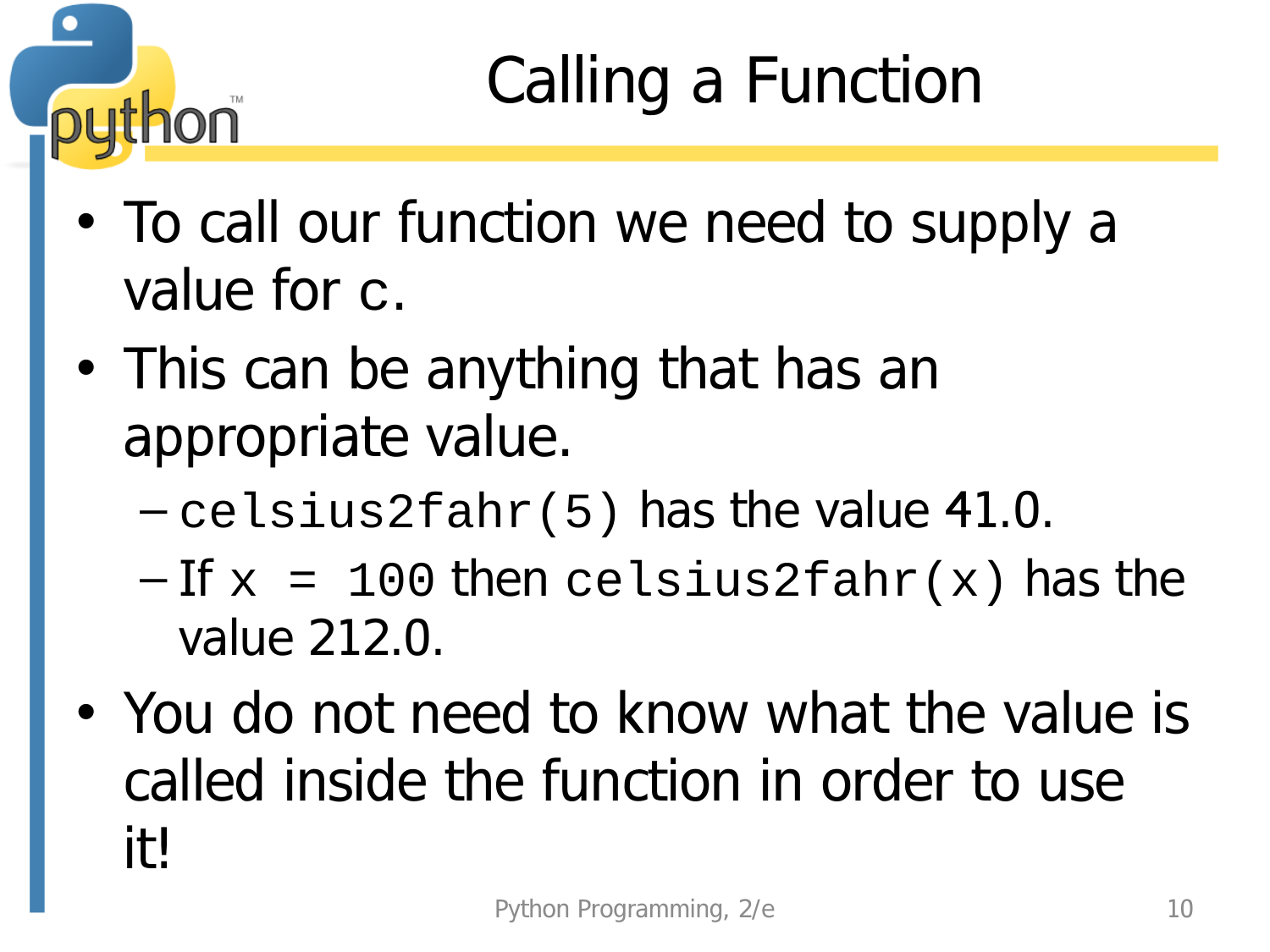

# Calling a Function
To call our function we need to supply a value for c.
This can be anything that has an appropriate value.
celsius2fahr(5) has the value 41.0.
If x = 100 then celsius2fahr(x) has the value 212.0.
You do not need to know what the value is called inside the function in order to use it!
Python Programming, 2/e
10